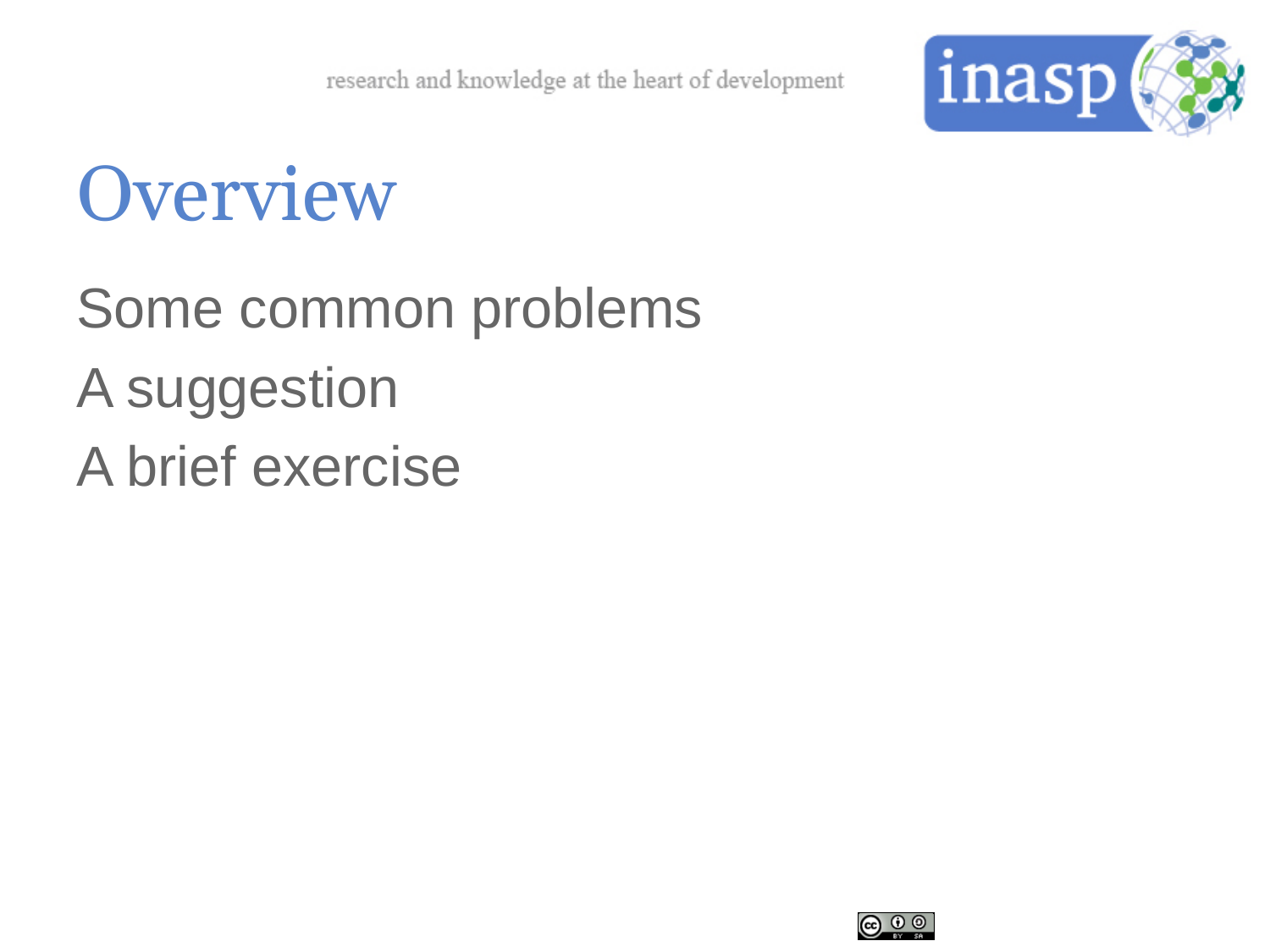

# Overview
Some common problems
A suggestion
A brief exercise